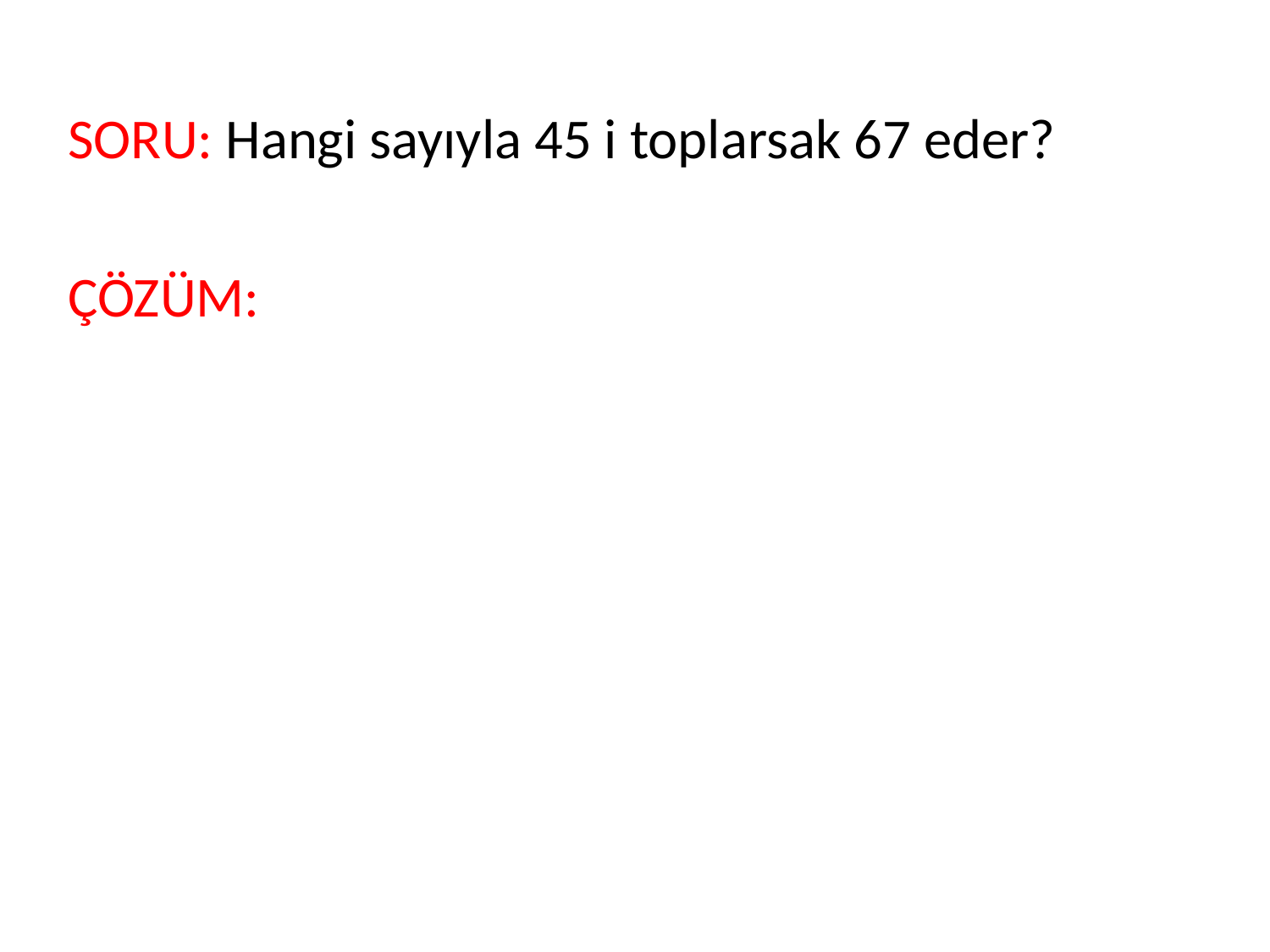

SORU: Hangi sayıyla 45 i toplarsak 67 eder?

ÇÖZÜM: